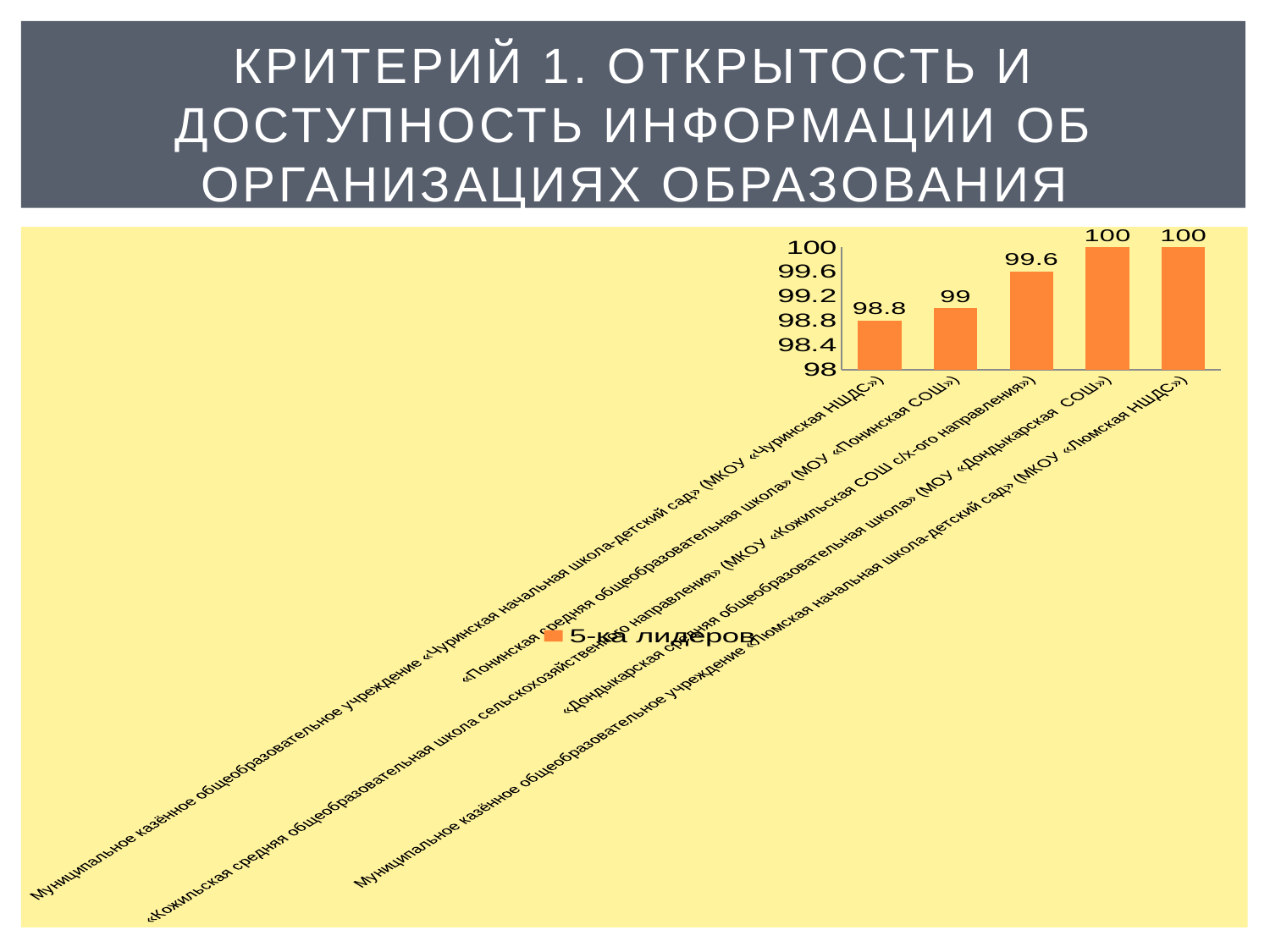

# КРИТЕРИЙ 1. ОТКРЫТОСТЬ И ДОСТУПНОСТЬ ИНФОРМАЦИИ ОБ ОРГАНИЗАЦИЯХ ОБРАЗОВАНИЯ

### Chart

| Category | 5-ка лидеров |
|---|---|
| Муниципальное казённое общеобразовательное учреждение «Чуринская начальная школа-детский сад» (МКОУ «Чуринская НШДС») | 98.8 |
| «Понинская средняя общеобразовательная школа» (МОУ «Понинская СОШ») | 99.0 |
| «Кожильская средняя общеобразовательная школа сельскохозяйственного направления» (МКОУ «Кожильская СОШ с/х-ого направления») | 99.6 |
| «Дондыкарская средняя общеобразовательная школа» (МОУ «Дондыкарская  СОШ») | 100.0 |
| Муниципальное казённое общеобразовательное учреждение «Люмская начальная школа-детский сад» (МКОУ «Люмская НШДС») | 100.0 |